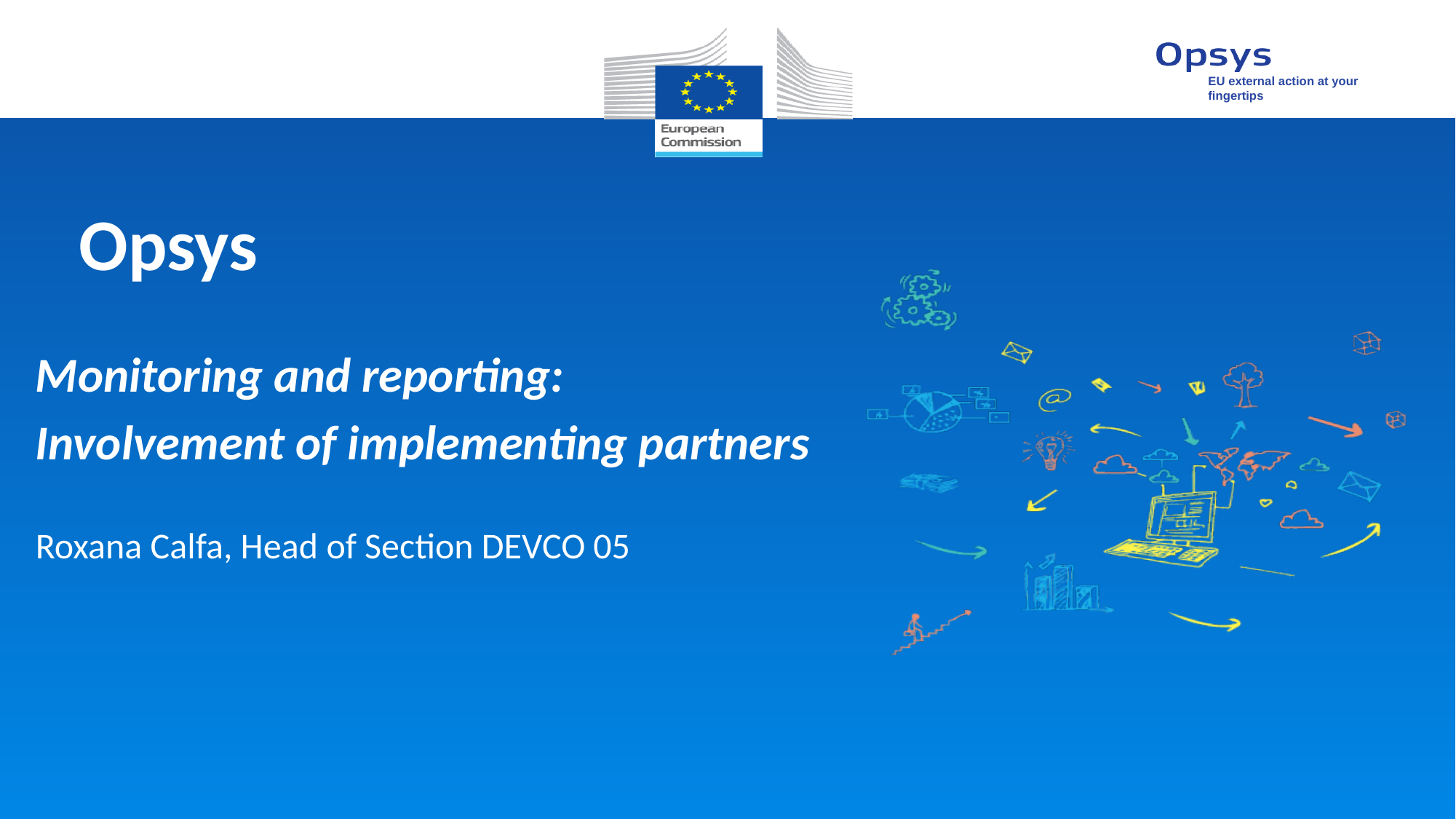

Opsys
Monitoring and reporting:
Involvement of implementing partners

Roxana Calfa, Head of Section DEVCO 05